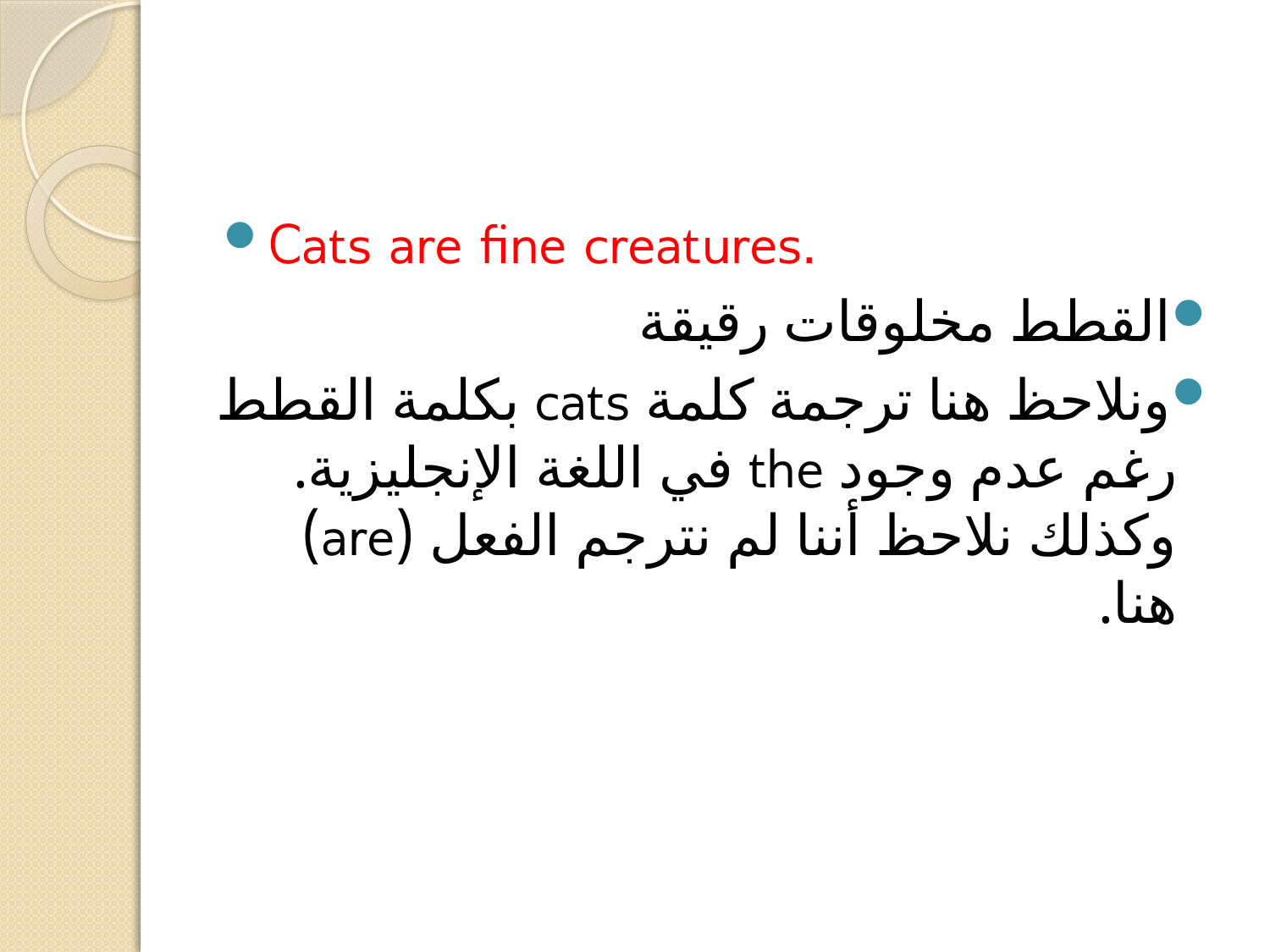

Cats are fine creatures.
القطط مخلوقات رقيقة
ونلاحظ هنا ترجمة كلمة cats بكلمة القطط رغم عدم وجود the في اللغة الإنجليزية. وكذلك نلاحظ أننا لم نترجم الفعل (are) هنا.